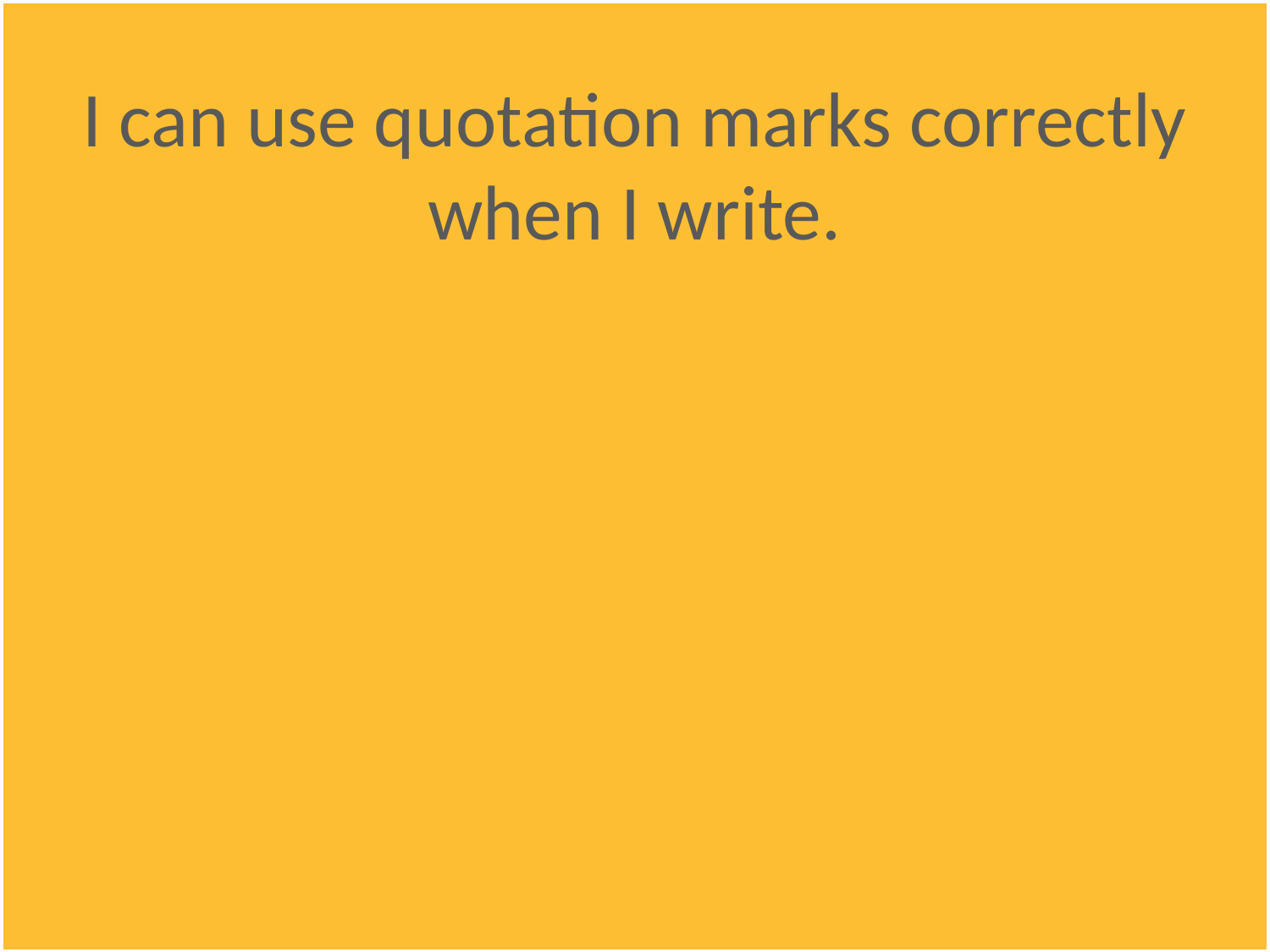

# I can use quotation marks correctly when I write.